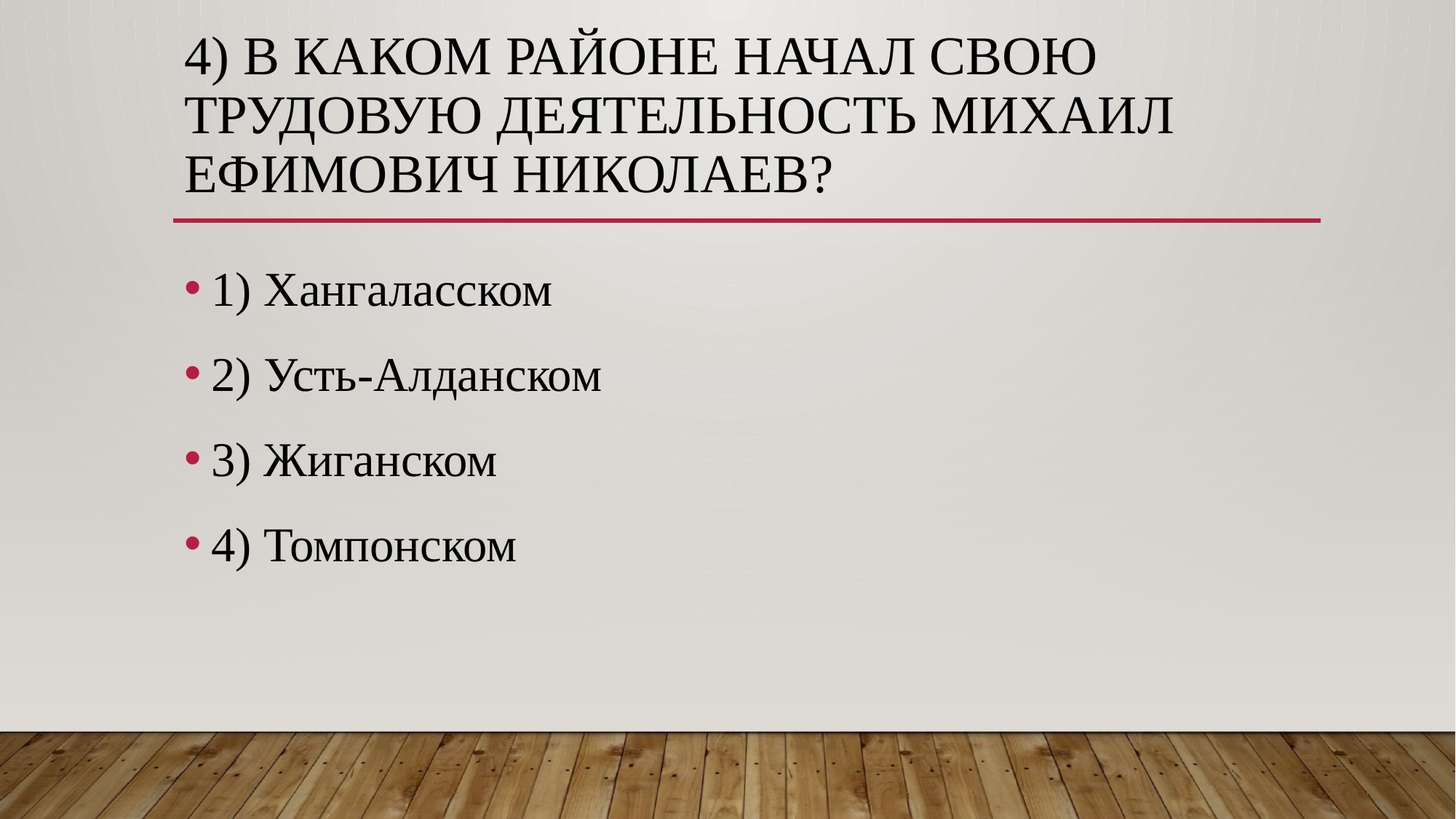

# 4) В каком районе начал свою трудовую деятельность михаил ефимович николаев?
1) Хангаласском
2) Усть-Алданском
3) Жиганском
4) Томпонском